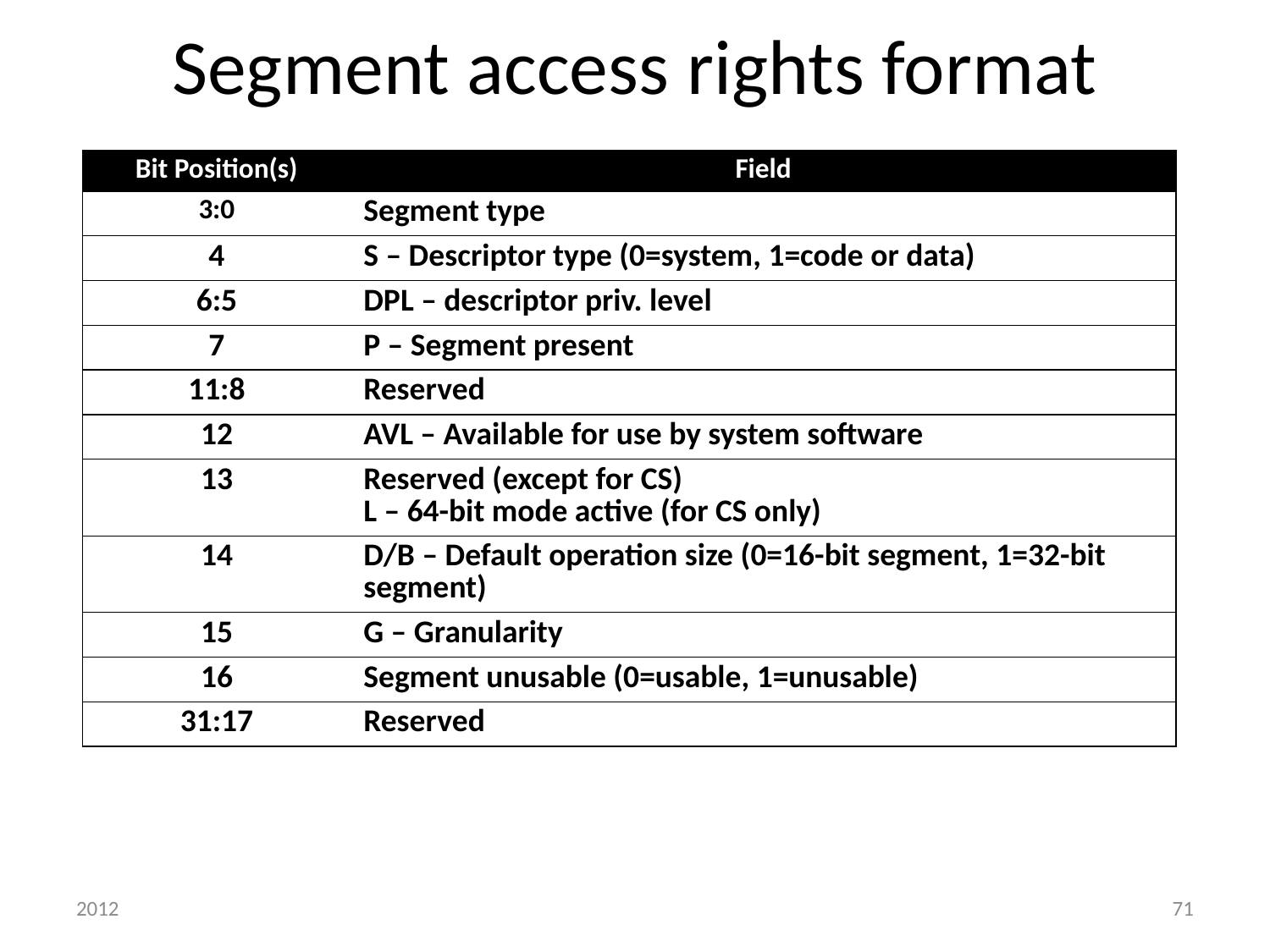

# Segment access rights format
| Bit Position(s) | Field |
| --- | --- |
| 3:0 | Segment type |
| 4 | S – Descriptor type (0=system, 1=code or data) |
| 6:5 | DPL – descriptor priv. level |
| 7 | P – Segment present |
| 11:8 | Reserved |
| 12 | AVL – Available for use by system software |
| 13 | Reserved (except for CS) L – 64-bit mode active (for CS only) |
| 14 | D/B – Default operation size (0=16-bit segment, 1=32-bit segment) |
| 15 | G – Granularity |
| 16 | Segment unusable (0=usable, 1=unusable) |
| 31:17 | Reserved |
2012

71